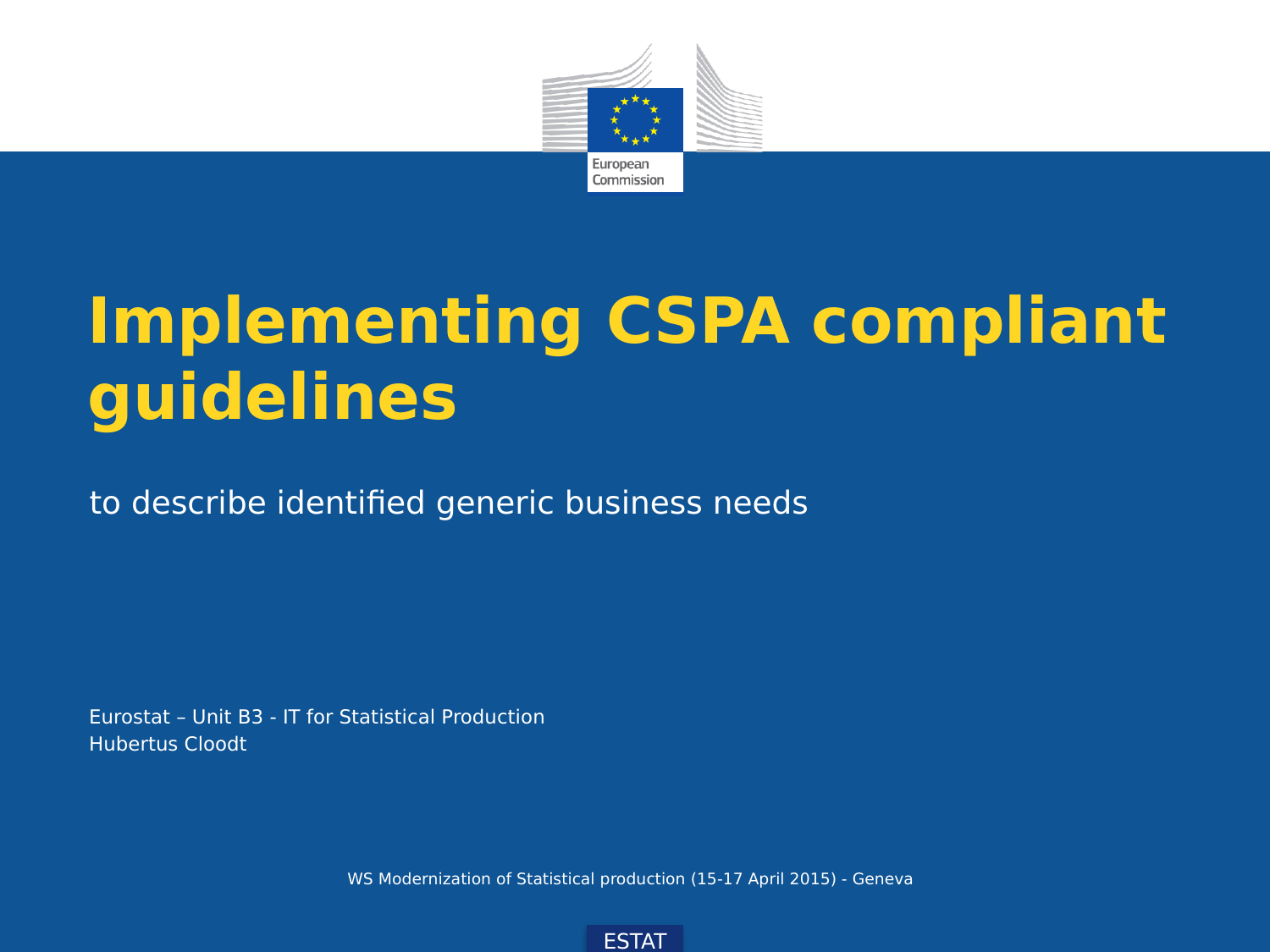

# Implementing CSPA compliant guidelines
to describe identified generic business needs

Eurostat – Unit B3 - IT for Statistical Production
Hubertus Cloodt

WS Modernization of Statistical production (15-17 April 2015) - Geneva